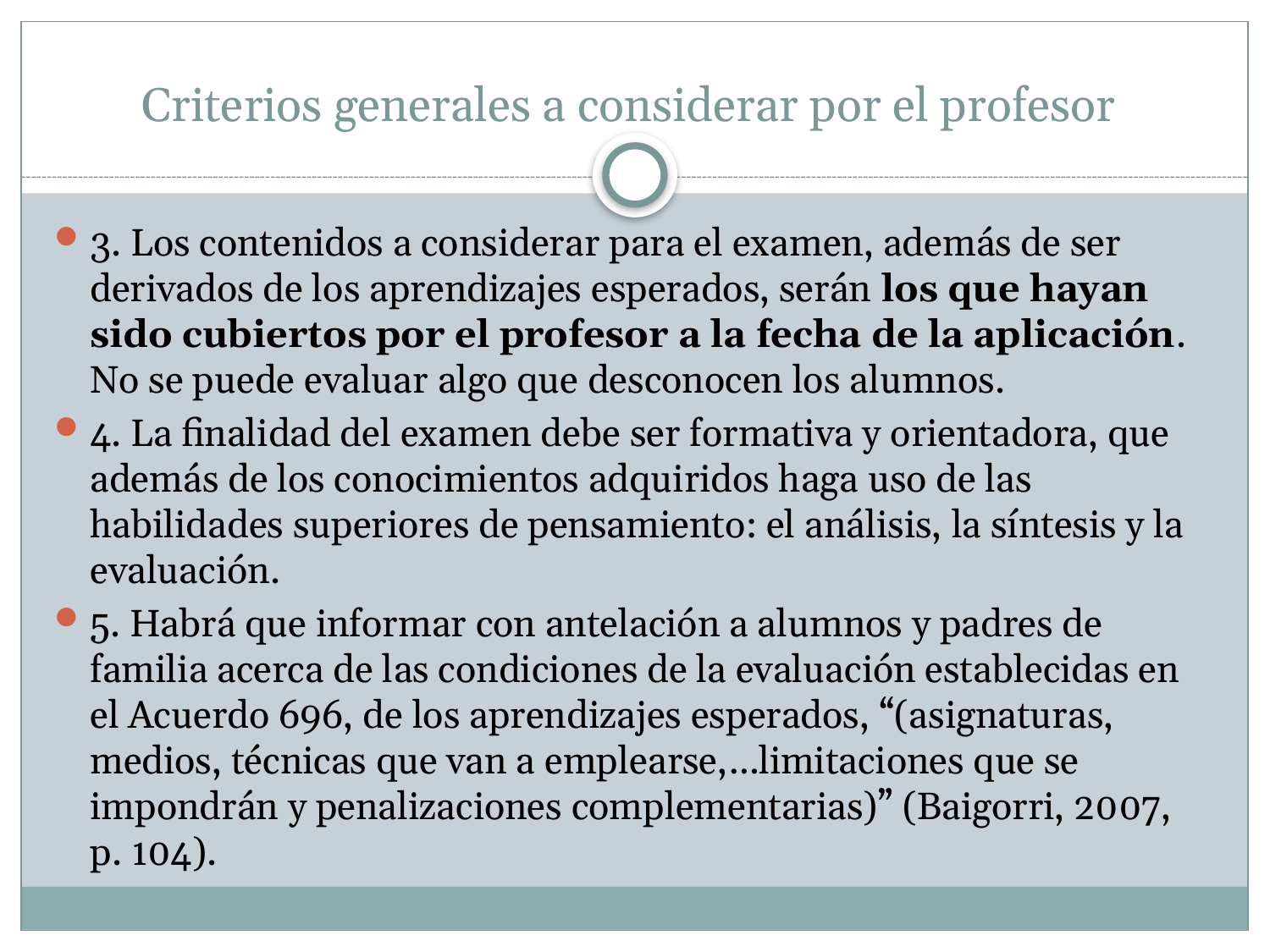

# Criterios generales a considerar por el profesor
3. Los contenidos a considerar para el examen, además de ser derivados de los aprendizajes esperados, serán los que hayan sido cubiertos por el profesor a la fecha de la aplicación. No se puede evaluar algo que desconocen los alumnos.
4. La finalidad del examen debe ser formativa y orientadora, que además de los conocimientos adquiridos haga uso de las habilidades superiores de pensamiento: el análisis, la síntesis y la evaluación.
5. Habrá que informar con antelación a alumnos y padres de familia acerca de las condiciones de la evaluación establecidas en el Acuerdo 696, de los aprendizajes esperados, “(asignaturas, medios, técnicas que van a emplearse,…limitaciones que se impondrán y penalizaciones complementarias)” (Baigorri, 2007, p. 104).